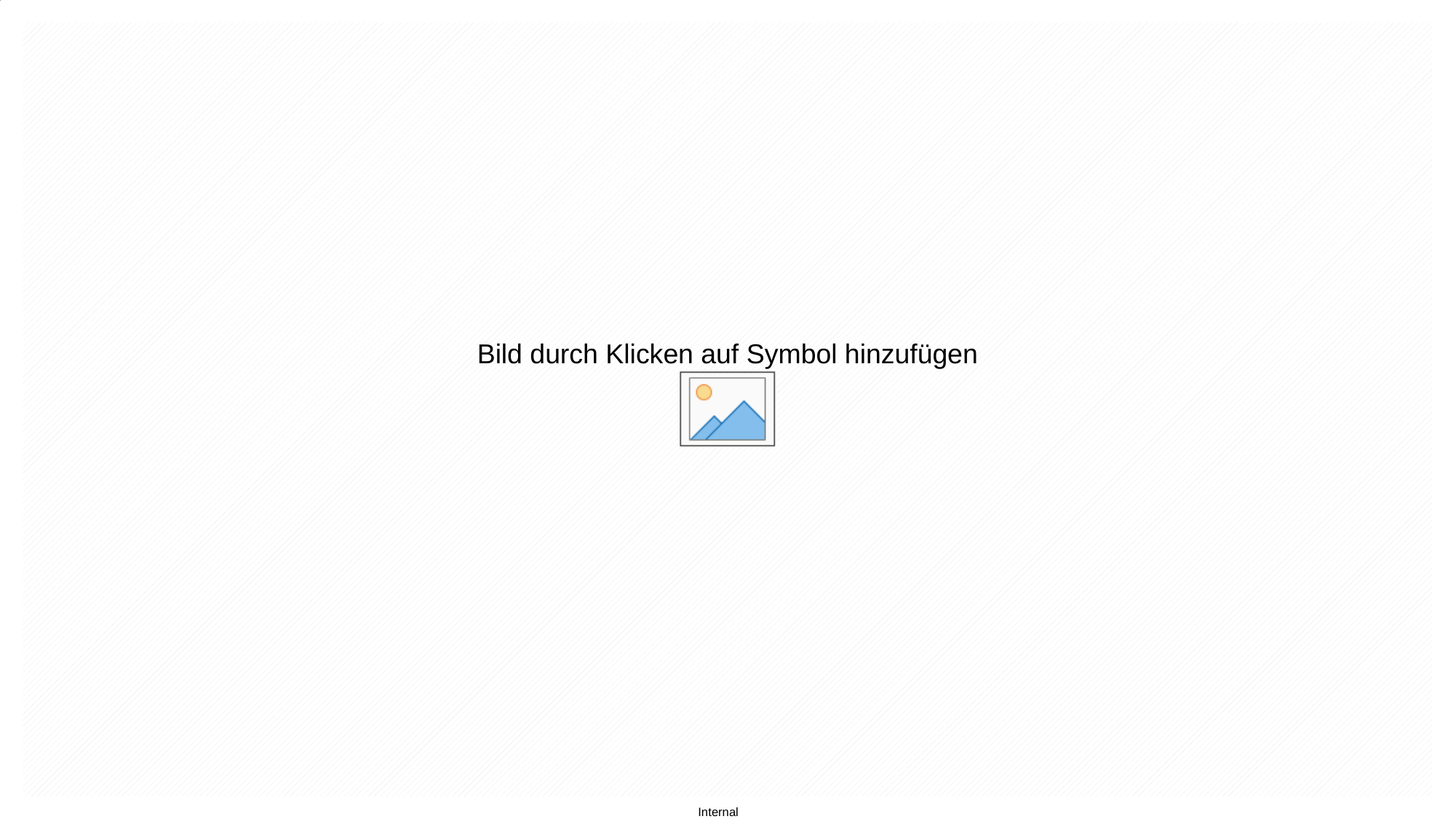

#

Author © Continental AG
1
30.03.2023